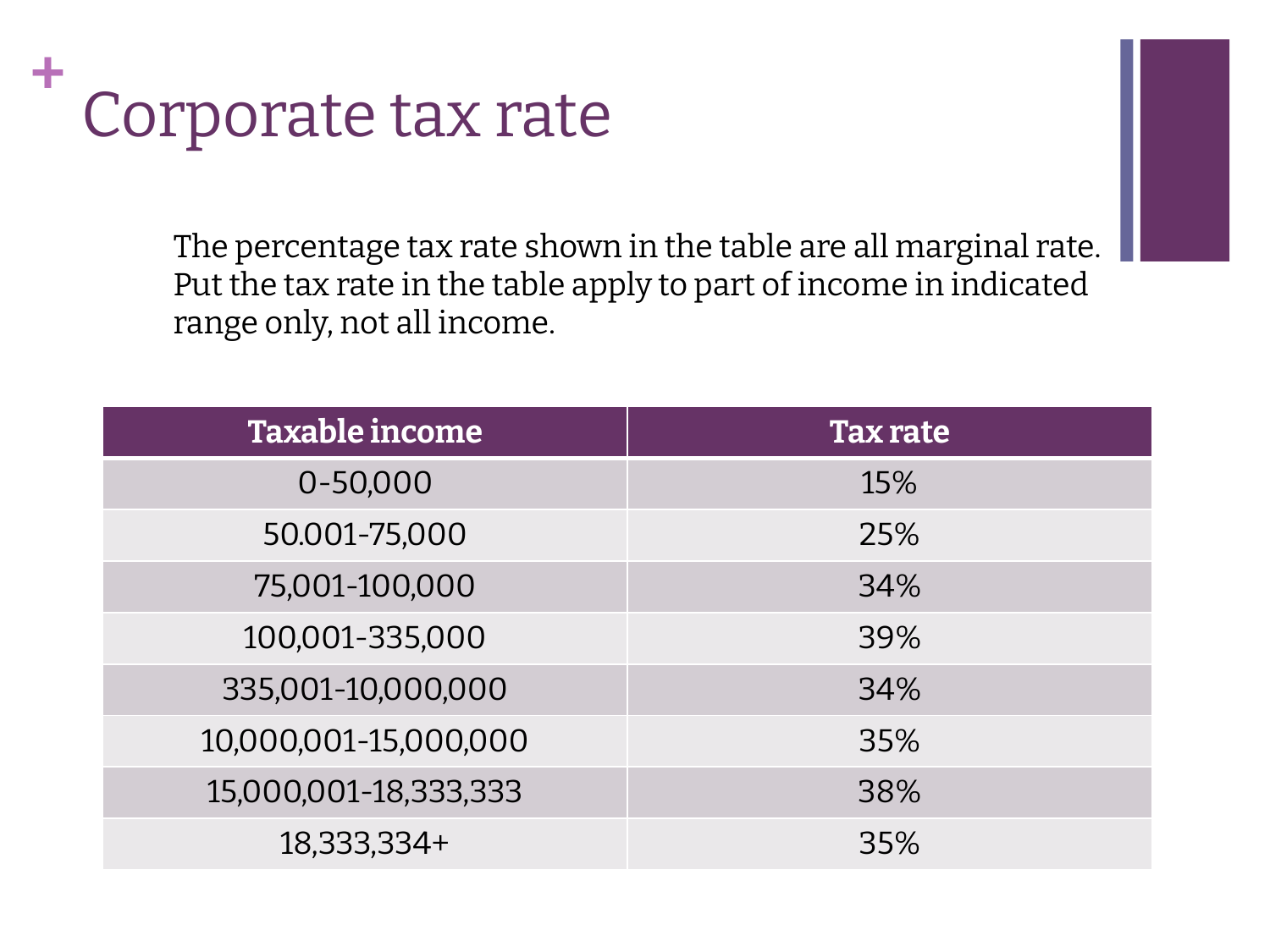

# Corporate tax rate
The percentage tax rate shown in the table are all marginal rate. Put the tax rate in the table apply to part of income in indicated range only, not all income.
| Taxable income | Tax rate |
| --- | --- |
| 0-50,000 | 15% |
| 50.001-75,000 | 25% |
| 75,001-100,000 | 34% |
| 100,001-335,000 | 39% |
| 335,001-10,000,000 | 34% |
| 10,000,001-15,000,000 | 35% |
| 15,000,001-18,333,333 | 38% |
| 18,333,334+ | 35% |